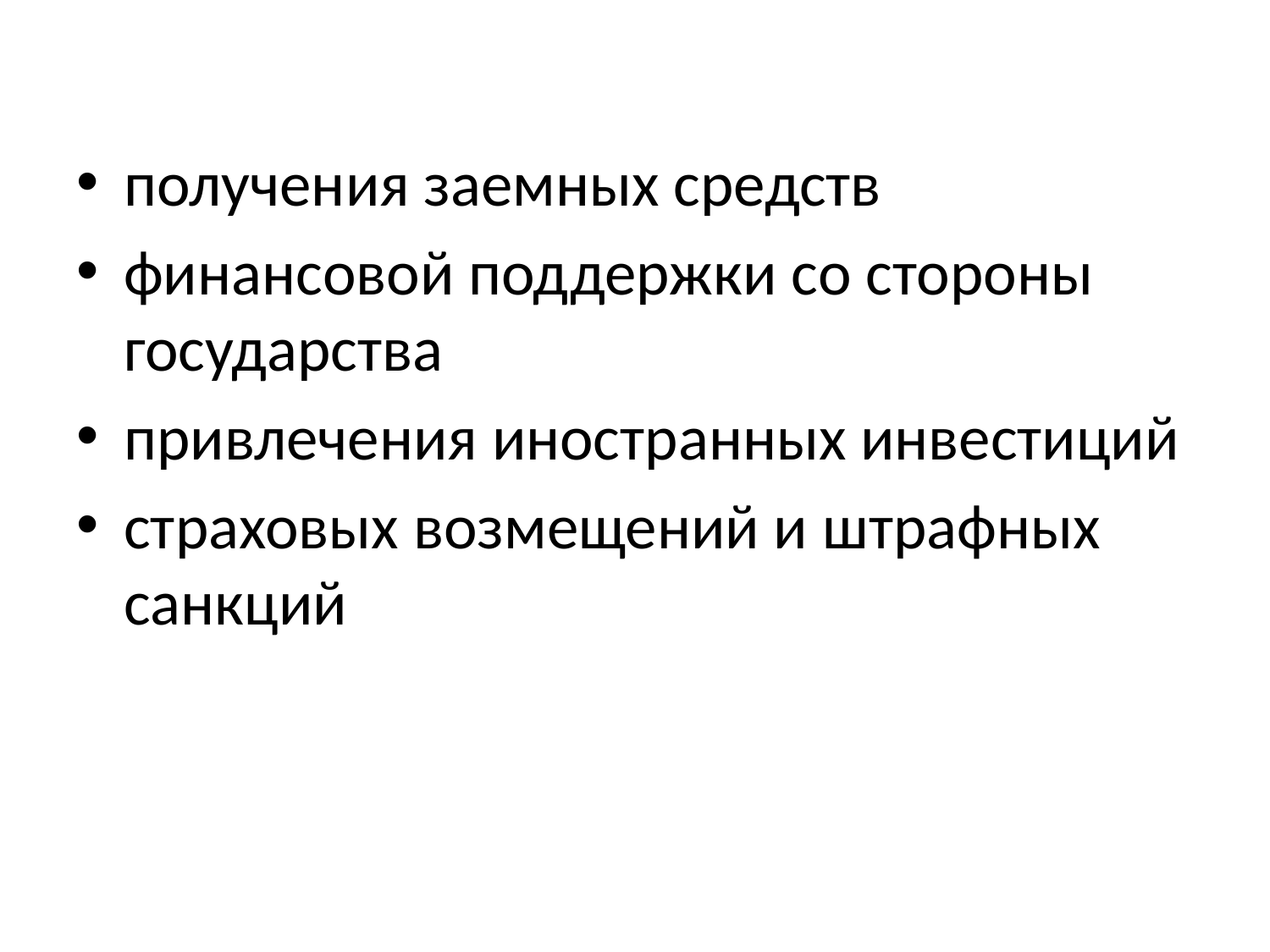

#
получения заемных средств
финансовой поддержки со стороны государства
привлечения иностранных инвестиций
страховых возмещений и штрафных санкций